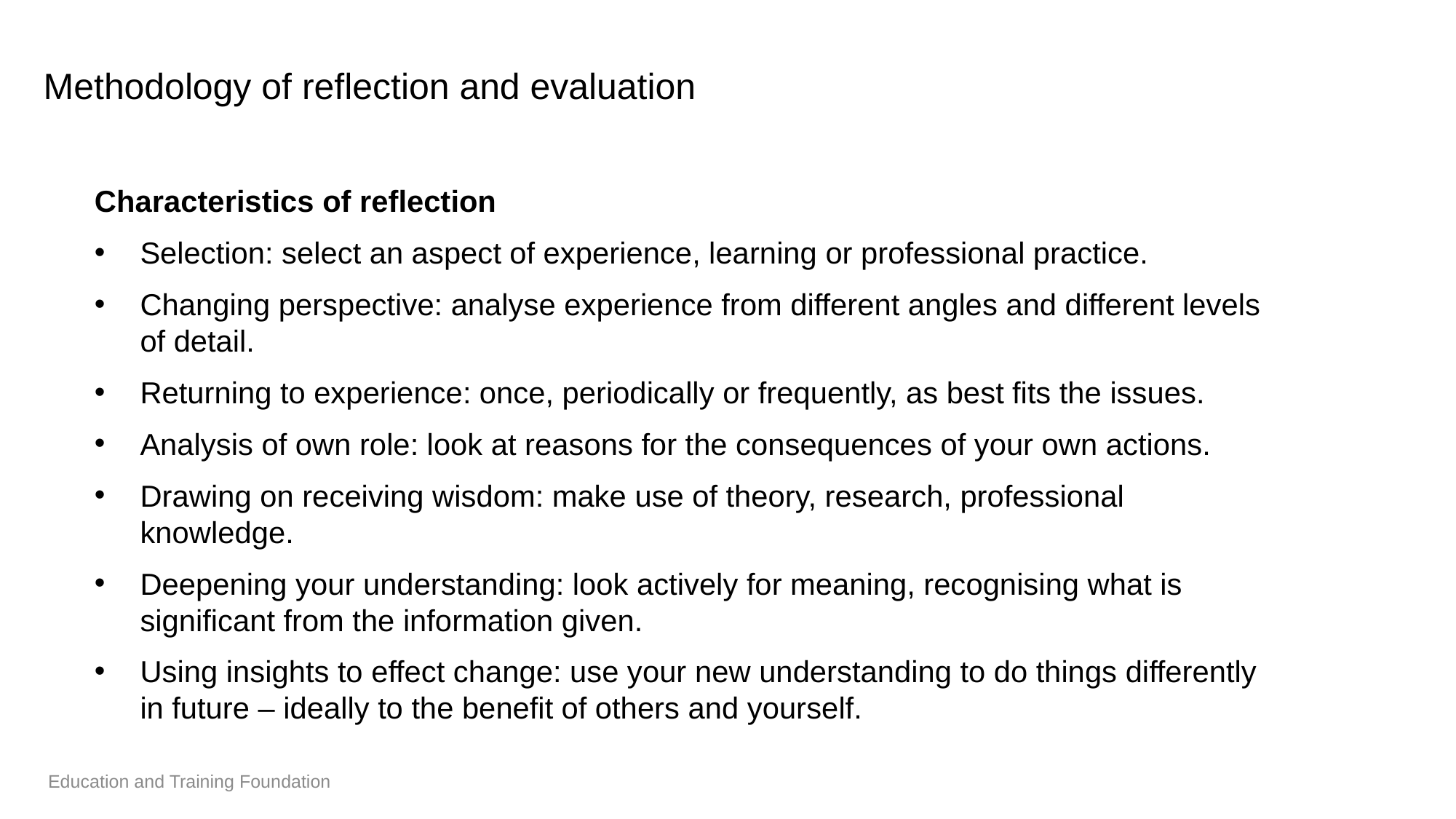

# Methodology of reflection and evaluation
Characteristics of reflection
Selection: select an aspect of experience, learning or professional practice.
Changing perspective: analyse experience from different angles and different levels of detail.
Returning to experience: once, periodically or frequently, as best fits the issues.
Analysis of own role: look at reasons for the consequences of your own actions.
Drawing on receiving wisdom: make use of theory, research, professional knowledge.
Deepening your understanding: look actively for meaning, recognising what is significant from the information given.
Using insights to effect change: use your new understanding to do things differently in future – ideally to the benefit of others and yourself.

Education and Training Foundation